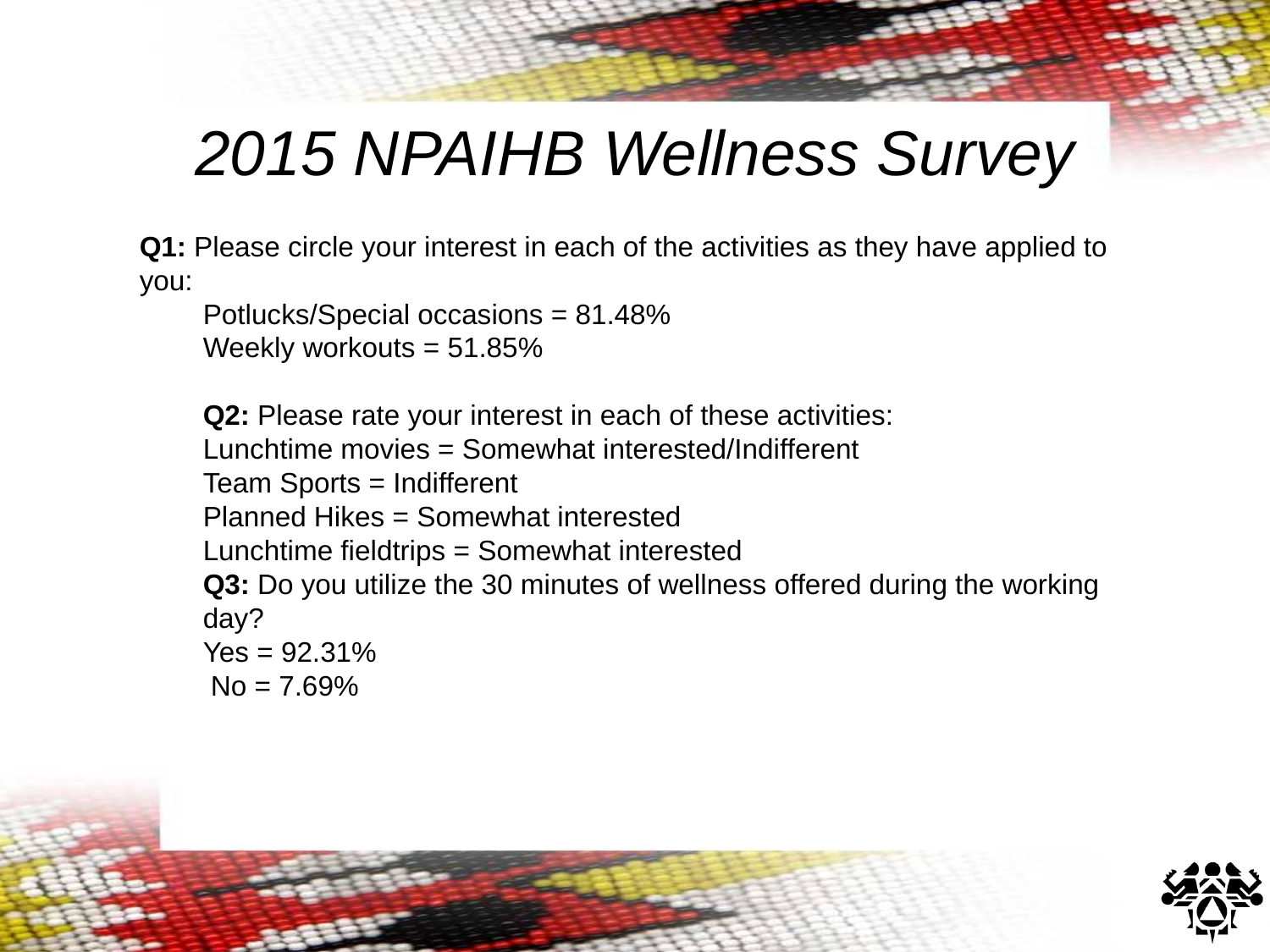

2015 NPAIHB Wellness Survey
Q1: Please circle your interest in each of the activities as they have applied to you:
Potlucks/Special occasions = 81.48%
Weekly workouts = 51.85%

Q2: Please rate your interest in each of these activities:
Lunchtime movies = Somewhat interested/Indifferent
Team Sports = Indifferent
Planned Hikes = Somewhat interested
Lunchtime fieldtrips = Somewhat interested
Q3: Do you utilize the 30 minutes of wellness offered during the working day?
Yes = 92.31%
 No = 7.69%